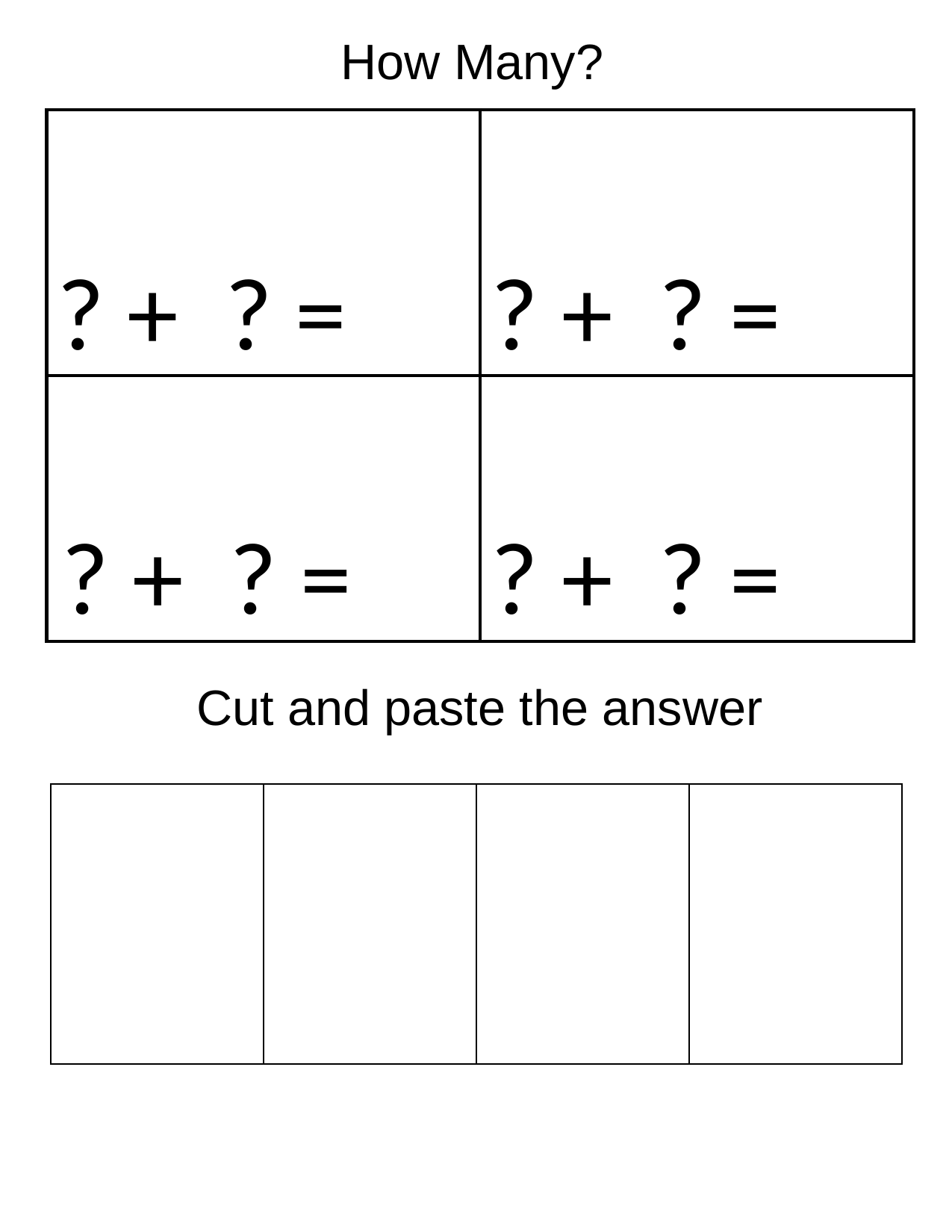

How Many?
|  |  |
| --- | --- |
|  |  |
? +  ? =
? +  ? =
? +  ? =
? +  ? =
Cut and paste the answer
|  |  |  |  |
| --- | --- | --- | --- |